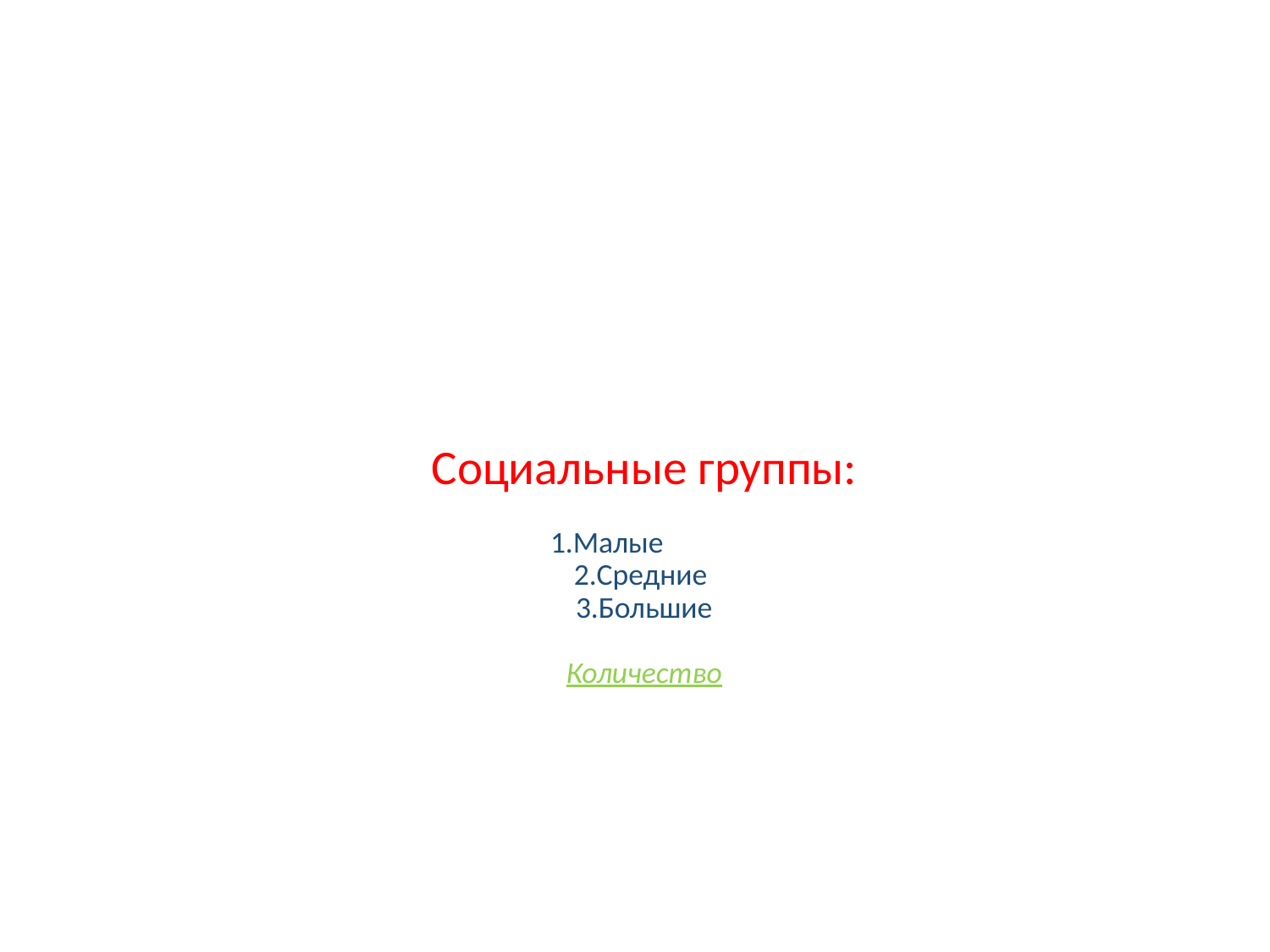

# Социальные группы: 1.Малые 2.Средние 3.Большие Количество